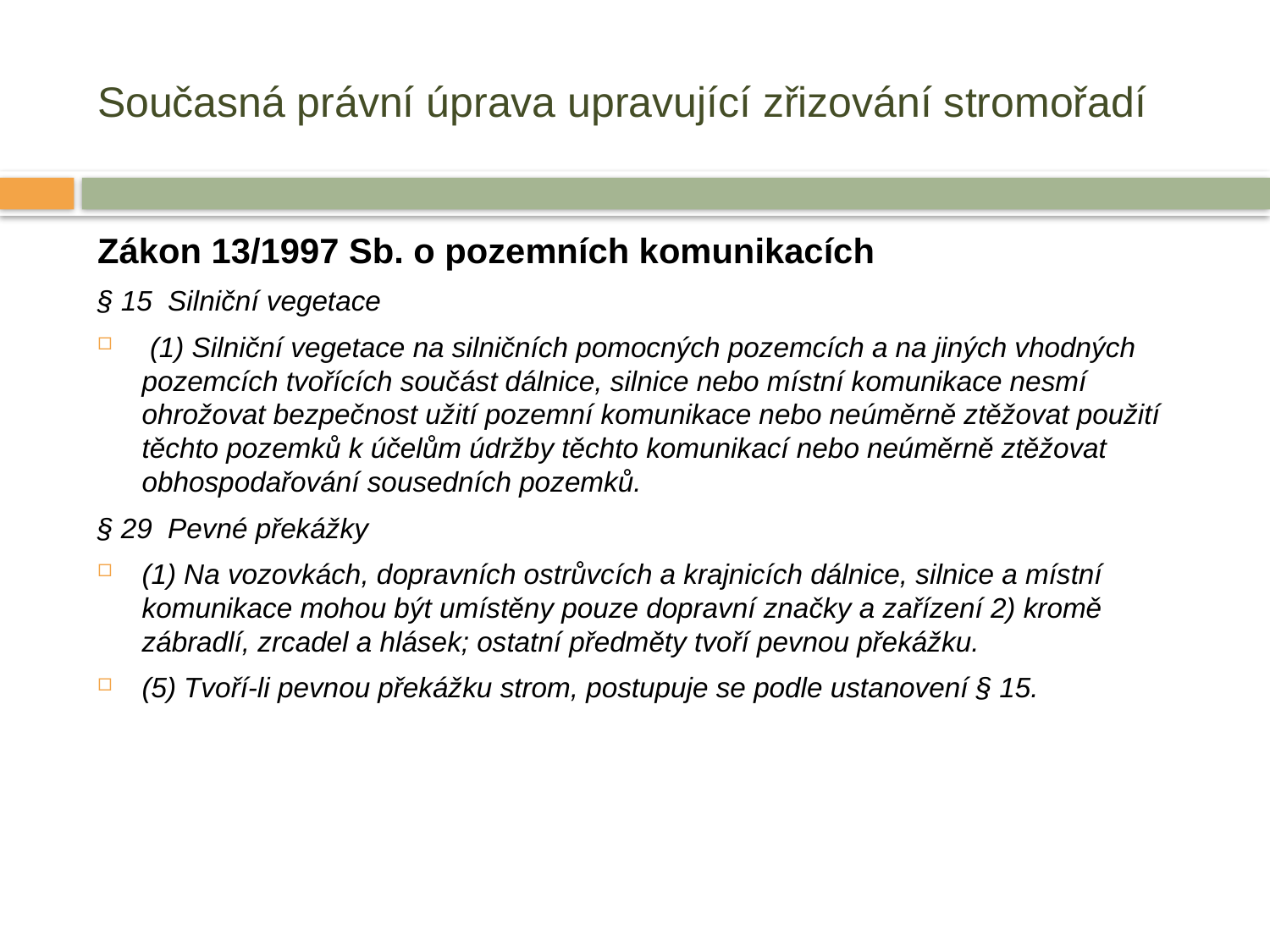

# Současná právní úprava upravující zřizování stromořadí
Zákon 13/1997 Sb. o pozemních komunikacích
§ 15  Silniční vegetace
 (1) Silniční vegetace na silničních pomocných pozemcích a na jiných vhodných pozemcích tvořících součást dálnice, silnice nebo místní komunikace nesmí ohrožovat bezpečnost užití pozemní komunikace nebo neúměrně ztěžovat použití těchto pozemků k účelům údržby těchto komunikací nebo neúměrně ztěžovat obhospodařování sousedních pozemků.
§ 29  Pevné překážky
(1) Na vozovkách, dopravních ostrůvcích a krajnicích dálnice, silnice a místní komunikace mohou být umístěny pouze dopravní značky a zařízení 2) kromě zábradlí, zrcadel a hlásek; ostatní předměty tvoří pevnou překážku.
(5) Tvoří-li pevnou překážku strom, postupuje se podle ustanovení § 15.